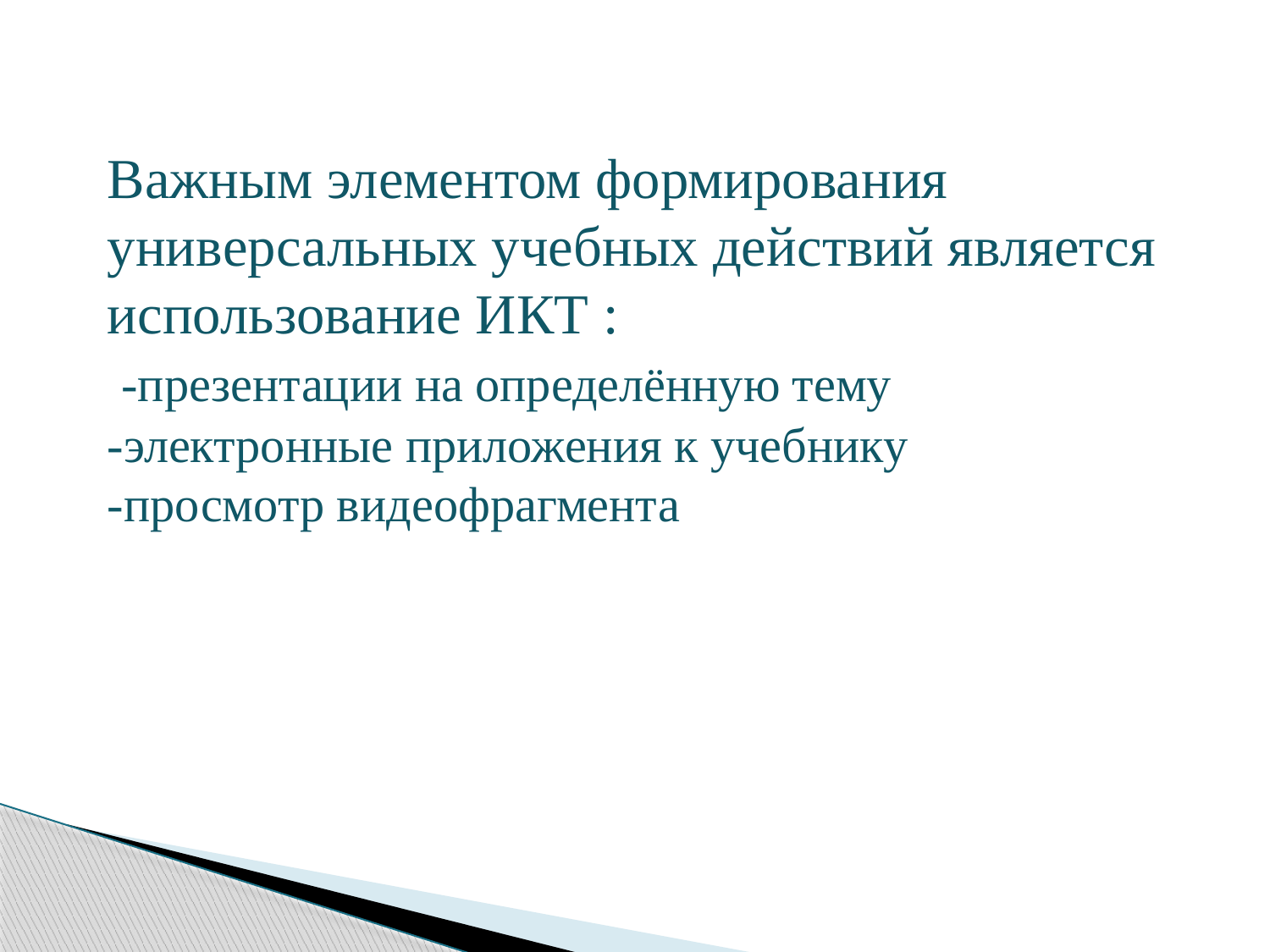

Важным элементом формирования универсальных учебных действий является использование ИКТ :
 -презентации на определённую тему
-электронные приложения к учебнику
-просмотр видеофрагмента